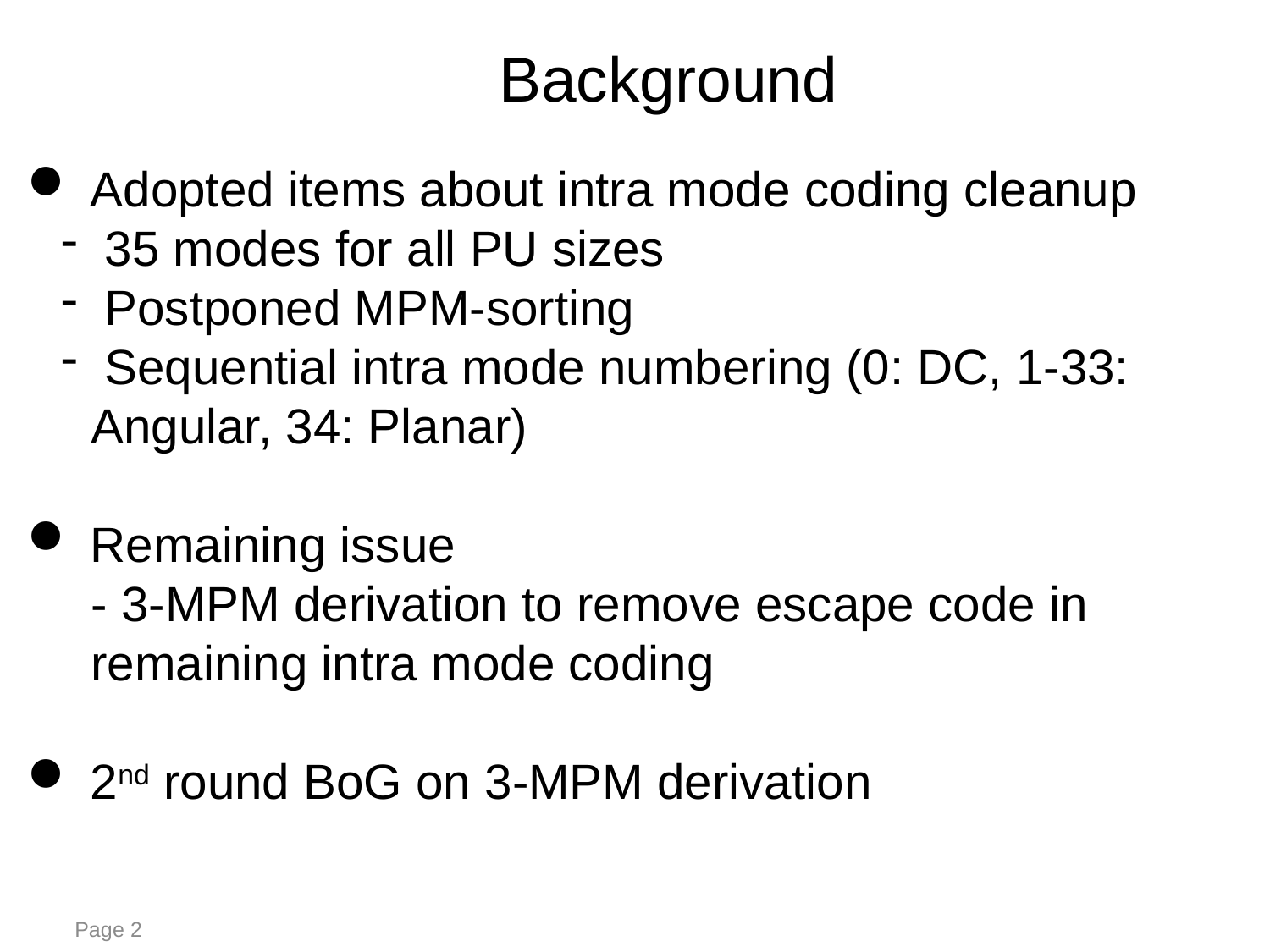

Background
 Adopted items about intra mode coding cleanup
 35 modes for all PU sizes
 Postponed MPM-sorting
 Sequential intra mode numbering (0: DC, 1-33: Angular, 34: Planar)

 Remaining issue
- 3-MPM derivation to remove escape code in remaining intra mode coding

 2nd round BoG on 3-MPM derivation

Page 2